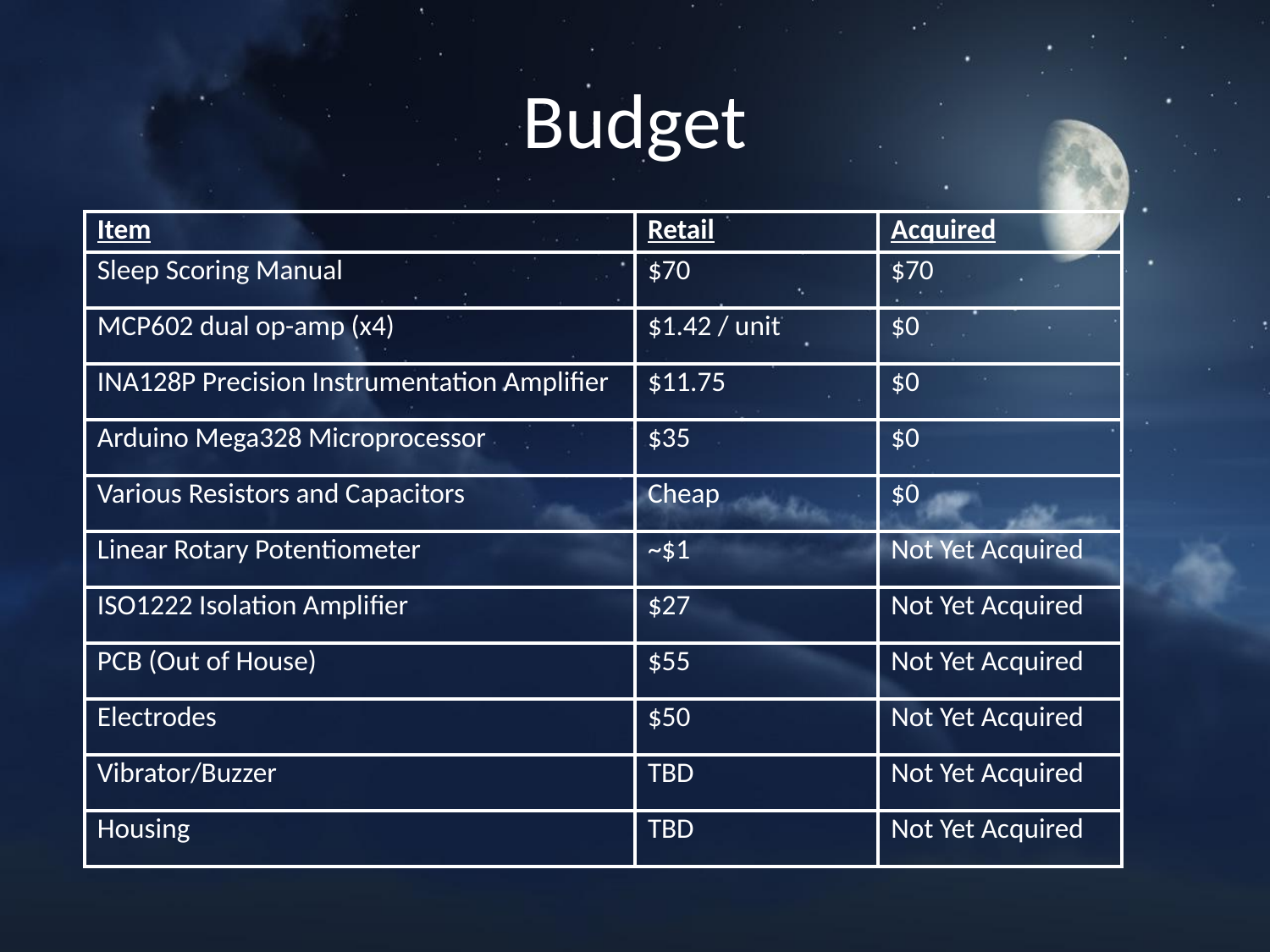

# Budget
| Item | Retail | Acquired |
| --- | --- | --- |
| Sleep Scoring Manual | $70 | $70 |
| MCP602 dual op-amp (x4) | $1.42 / unit | $0 |
| INA128P Precision Instrumentation Amplifier | $11.75 | $0 |
| Arduino Mega328 Microprocessor | $35 | $0 |
| Various Resistors and Capacitors | Cheap | $0 |
| Linear Rotary Potentiometer | ~$1 | Not Yet Acquired |
| ISO1222 Isolation Amplifier | $27 | Not Yet Acquired |
| PCB (Out of House) | $55 | Not Yet Acquired |
| Electrodes | $50 | Not Yet Acquired |
| Vibrator/Buzzer | TBD | Not Yet Acquired |
| Housing | TBD | Not Yet Acquired |